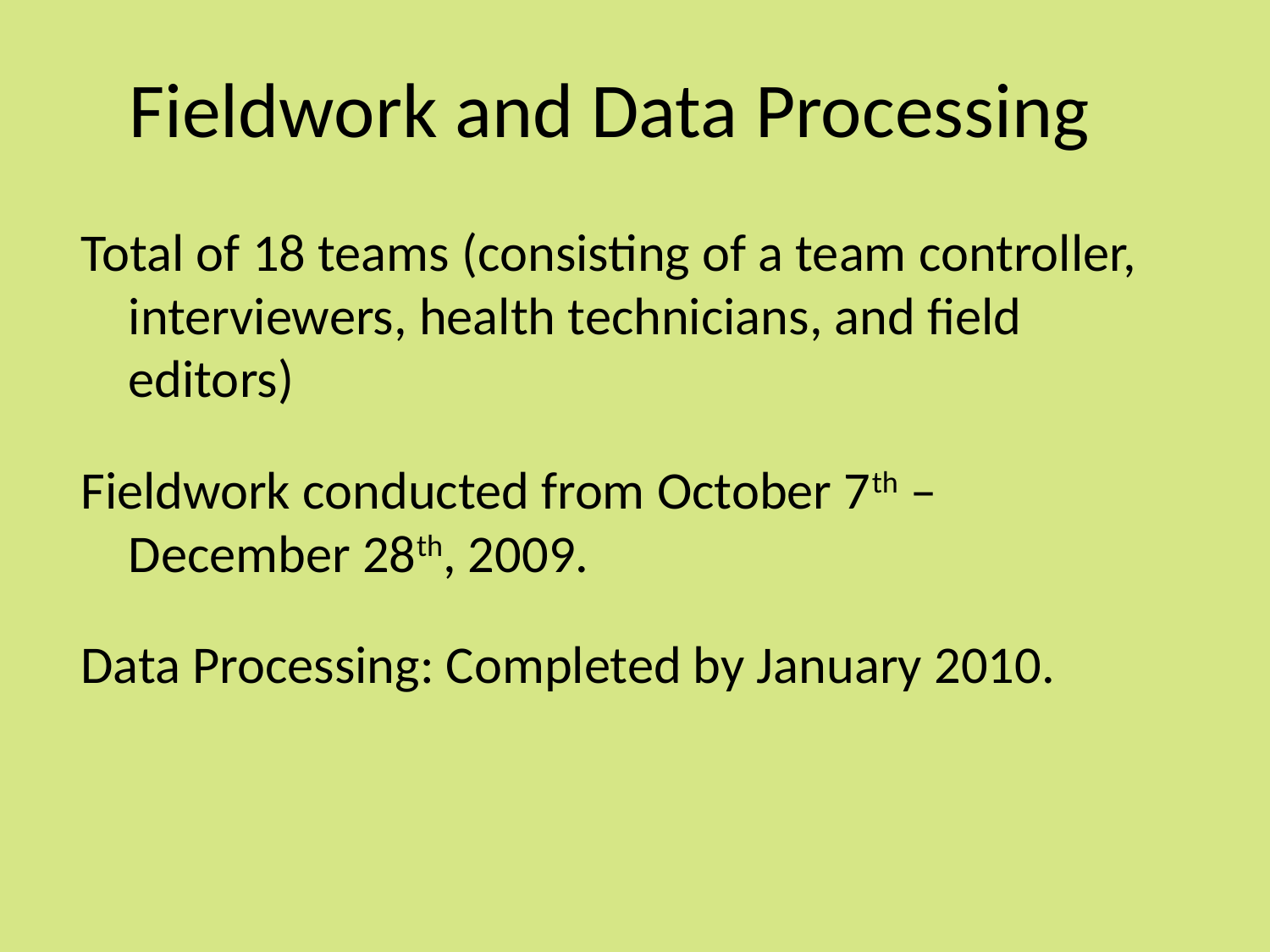

Fieldwork and Data Processing
Total of 18 teams (consisting of a team controller, interviewers, health technicians, and field editors)
Fieldwork conducted from October 7th – December 28th, 2009.
Data Processing: Completed by January 2010.